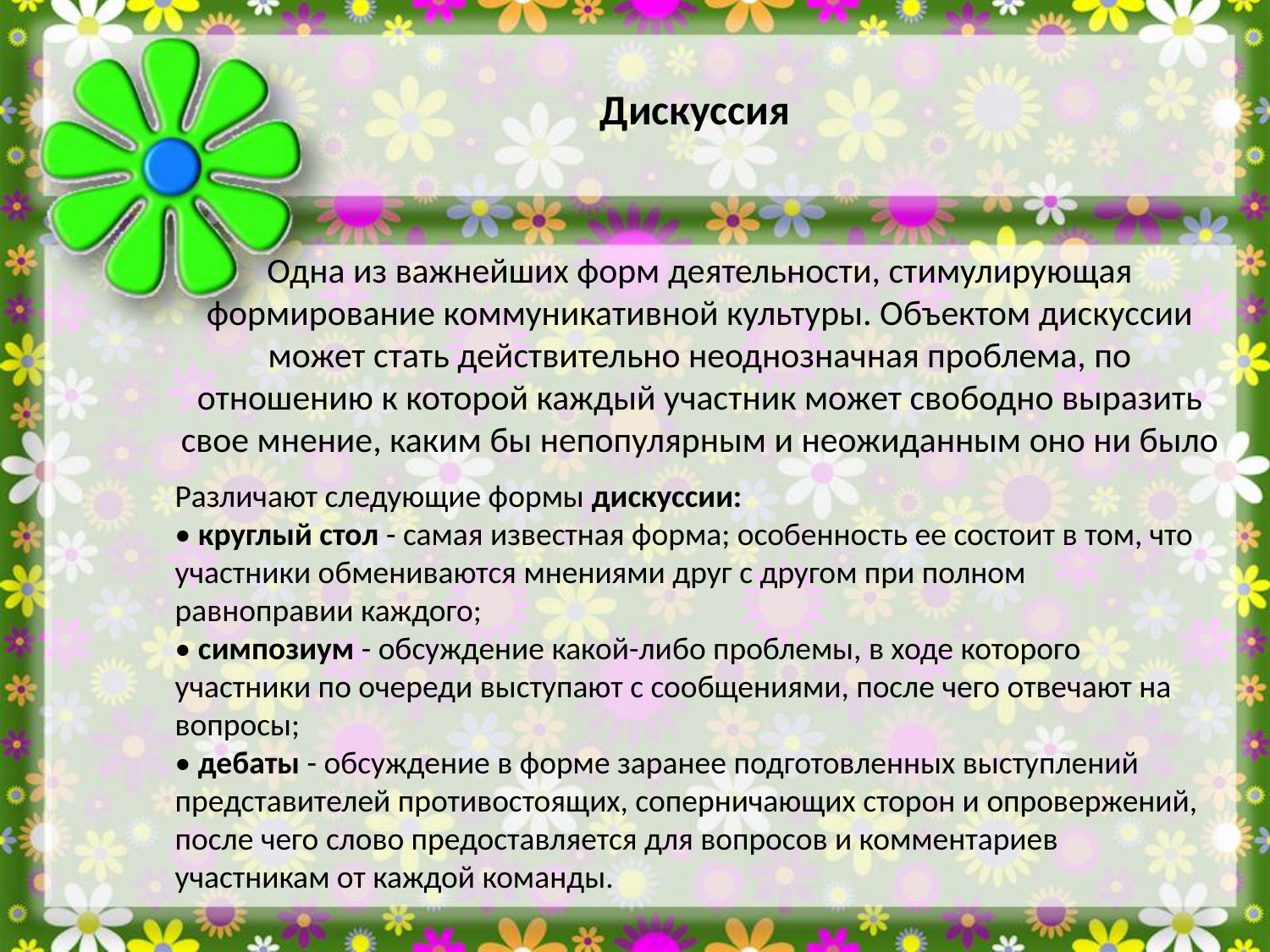

Дискуссия

Одна из важнейших форм деятельности, стимулирующая формирование коммуникативной культуры. Объектом дискуссии может стать действительно неоднозначная проблема, по отношению к которой каждый участник может свободно выразить свое мнение, каким бы непопулярным и неожиданным оно ни было
Различают следующие формы дискуссии:
• круглый стол - самая известная форма; особенность ее состоит в том, что участники обмениваются мнениями друг с другом при полном равноправии каждого;
• симпозиум - обсуждение какой-либо проблемы, в ходе которого участники по очереди выступают с сообщениями, после чего отвечают на вопросы;
• дебаты - обсуждение в форме заранее подготовленных выступлений представителей противостоящих, соперничающих сторон и опровержений, после чего слово предоставляется для вопросов и комментариев участникам от каждой команды.